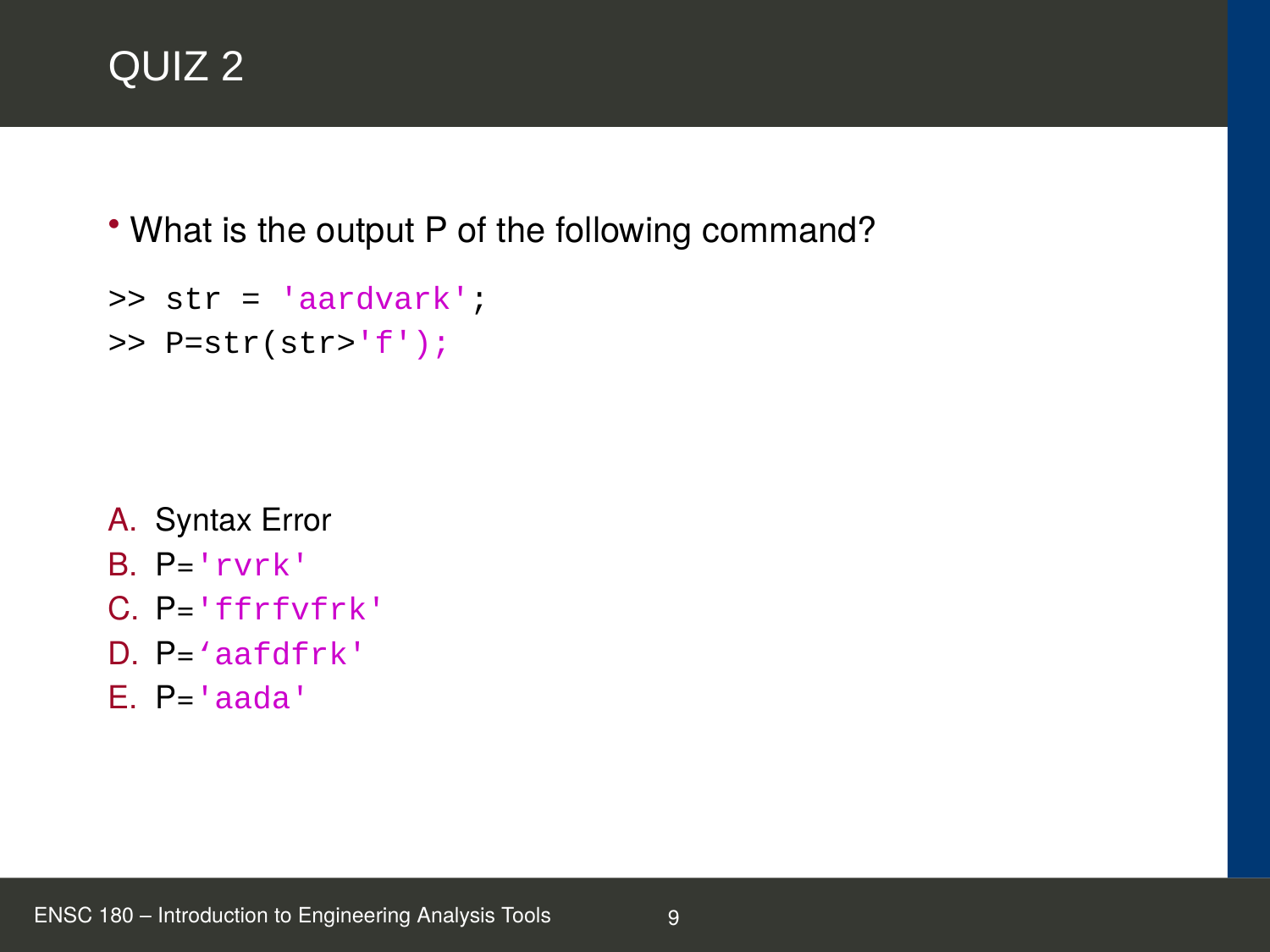

# QUIZ 2
 What is the output P of the following command?
>> str = 'aardvark';
>> P=str(str>'f');

Syntax Error
P='rvrk'
P='ffrfvfrk'
P=‘aafdfrk'
P='aada'

ENSC 180 – Introduction to Engineering Analysis Tools